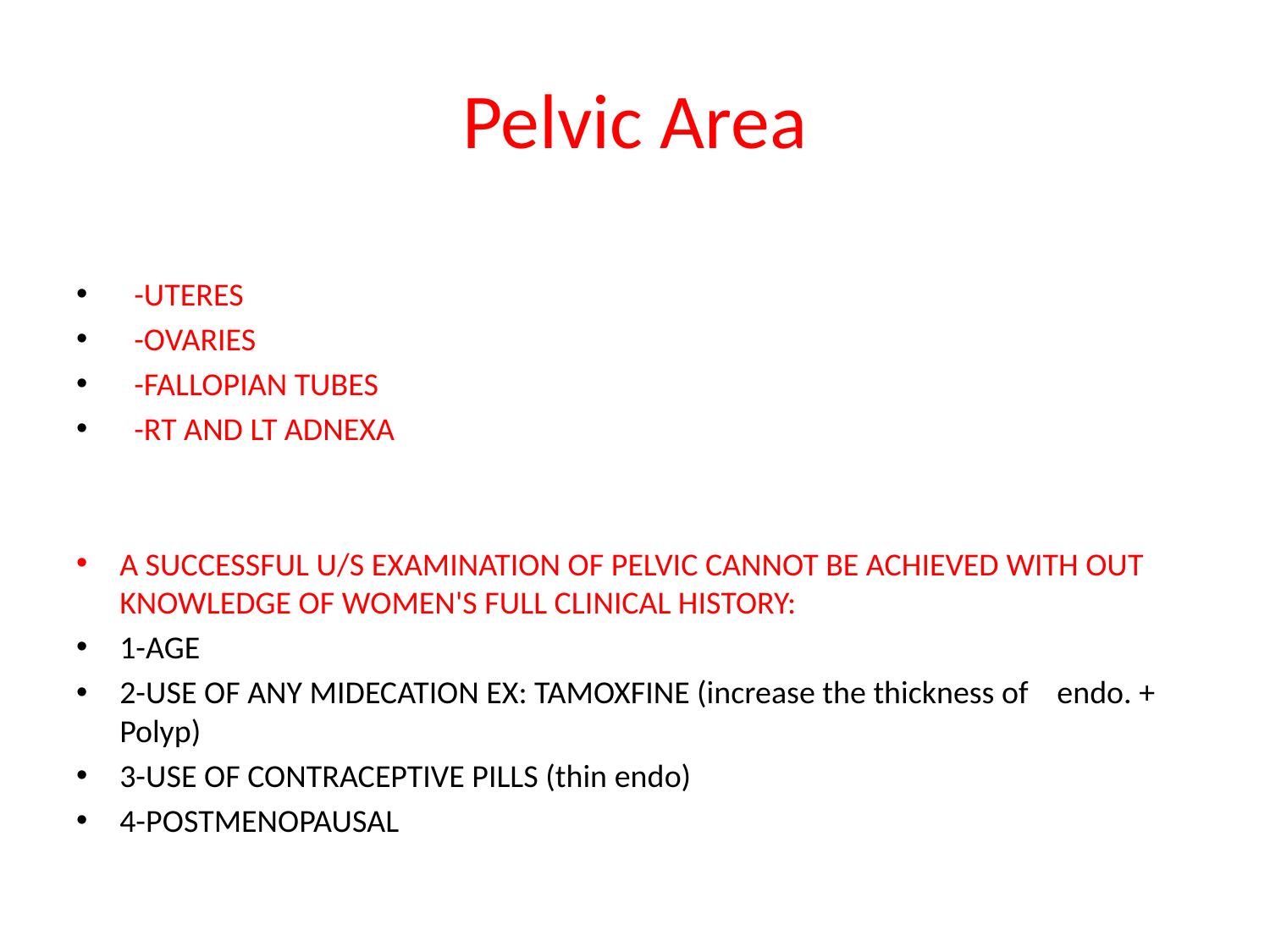

# Pelvic Area

  -UTERES
  -OVARIES
  -FALLOPIAN TUBES
  -RT AND LT ADNEXA

A SUCCESSFUL U/S EXAMINATION OF PELVIC CANNOT BE ACHIEVED WITH OUT KNOWLEDGE OF WOMEN'S FULL CLINICAL HISTORY:
1-AGE
2-USE OF ANY MIDECATION EX: TAMOXFINE (increase the thickness of    endo. + Polyp)
3-USE OF CONTRACEPTIVE PILLS (thin endo)
4-POSTMENOPAUSAL